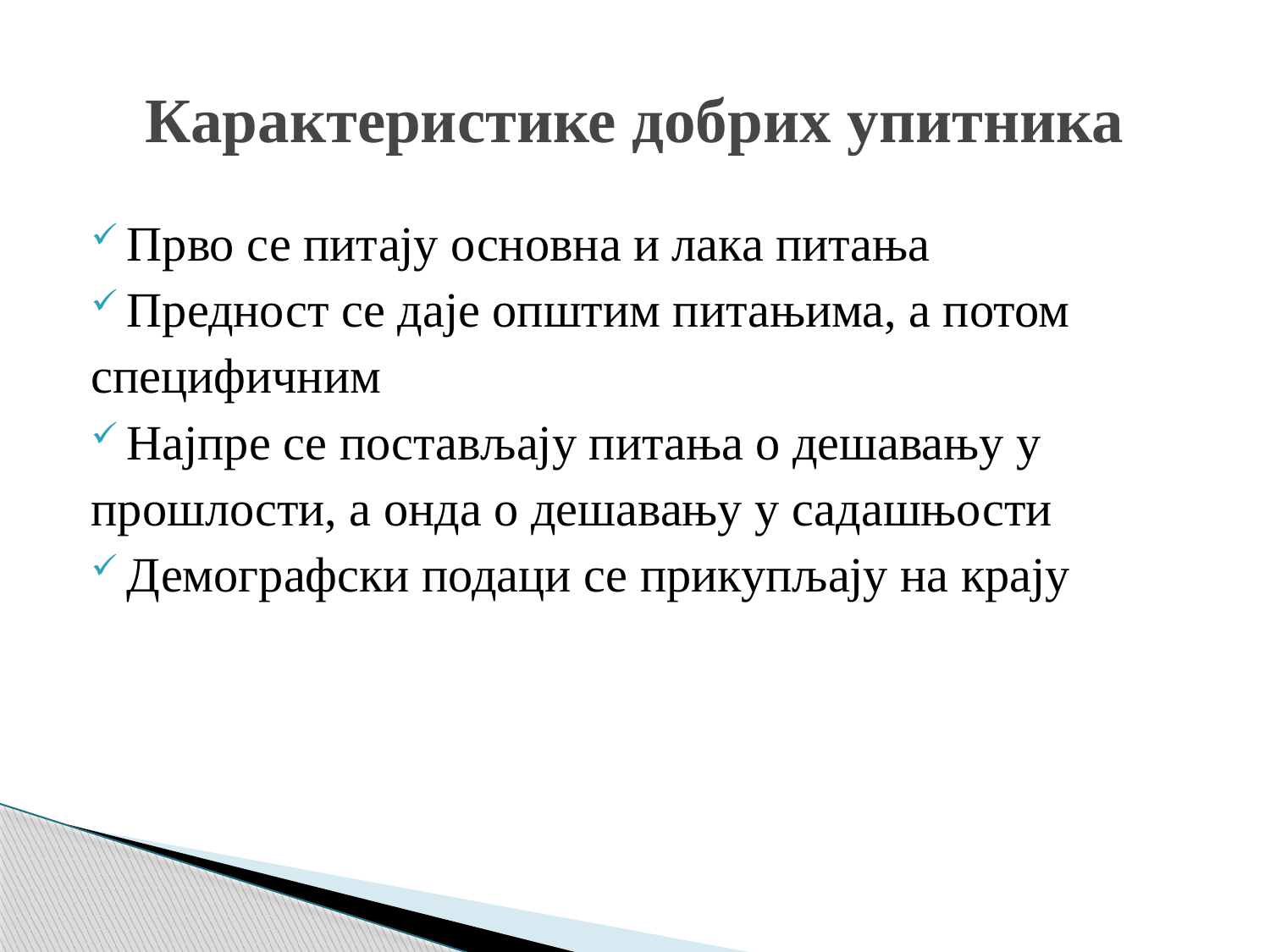

# Карактеристике добрих упитника
Прво се питају основна и лака питања
Предност се даје општим питањима, а потом
специфичним
Најпре се постављају питања о дешавању у
прошлости, а онда о дешавању у садашњости
Демографски подаци се прикупљају на крају